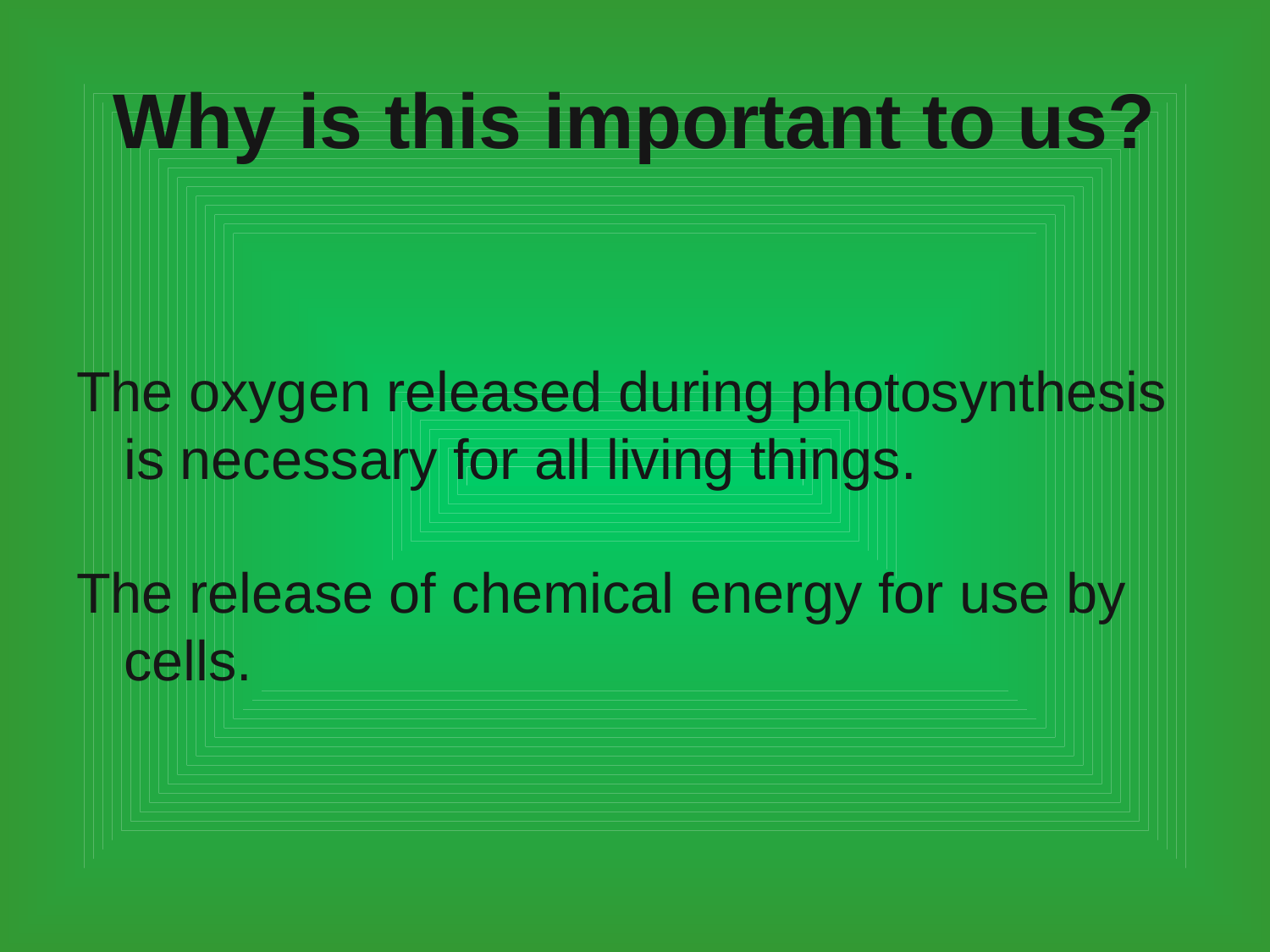

# Why is this important to us?
The oxygen released during photosynthesis is necessary for all living things.
The release of chemical energy for use by cells.